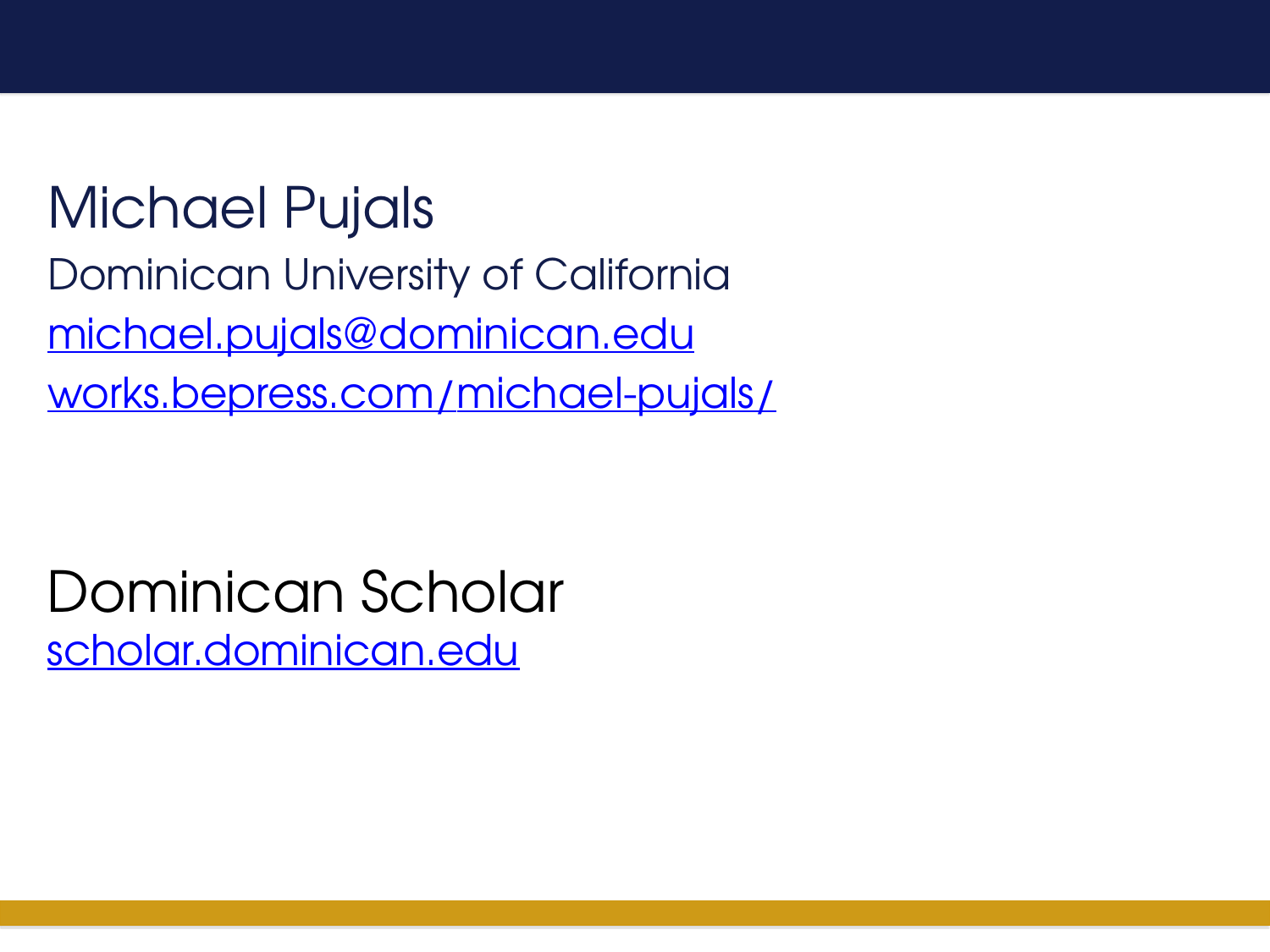

Michael Pujals
Dominican University of California
michael.pujals@dominican.edu
works.bepress.com/michael-pujals/

Dominican Scholar
scholar.dominican.edu